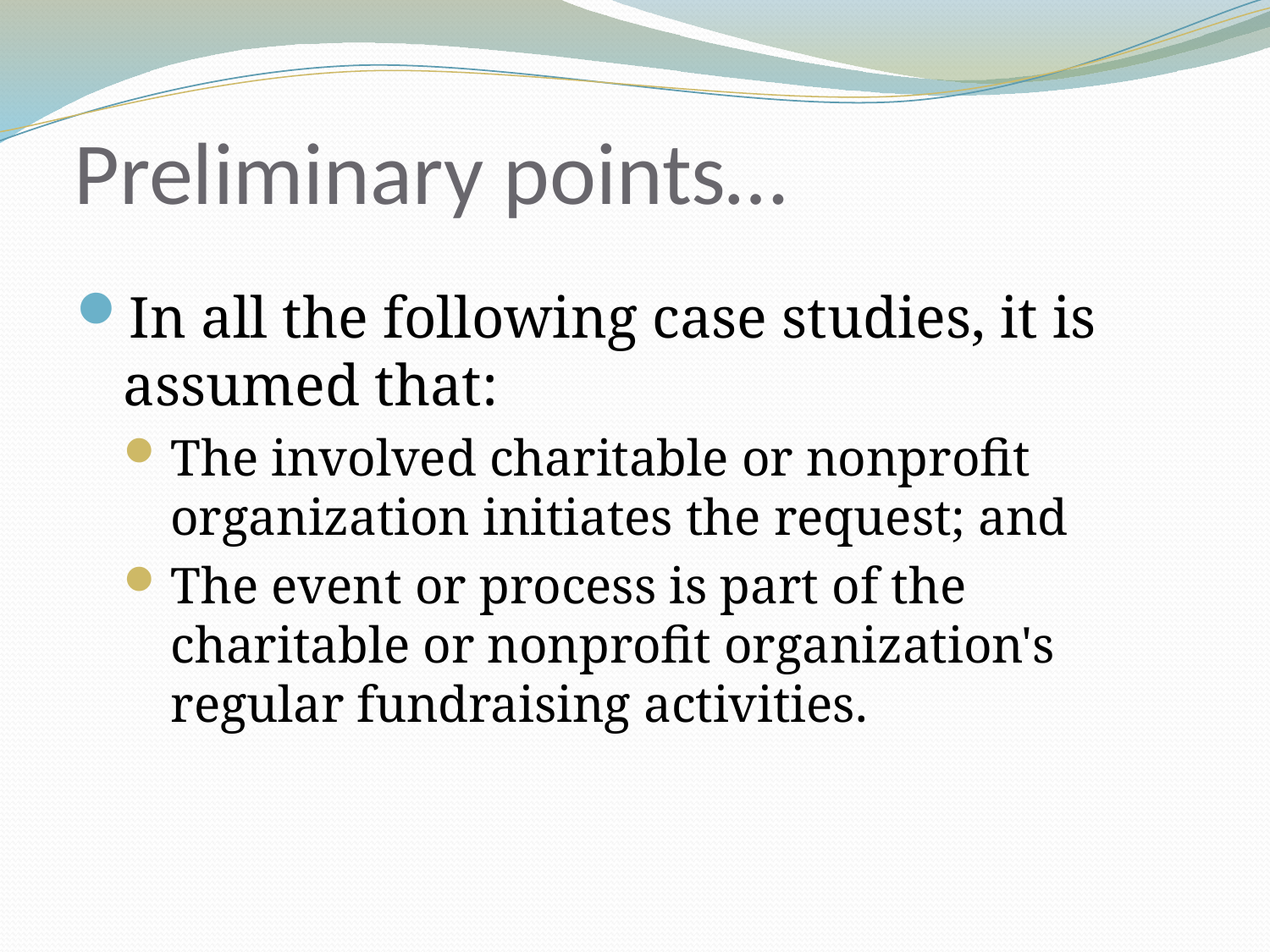

# Preliminary points…
In all the following case studies, it is assumed that:
The involved charitable or nonprofit organization initiates the request; and
The event or process is part of the charitable or nonprofit organization's regular fundraising activities.